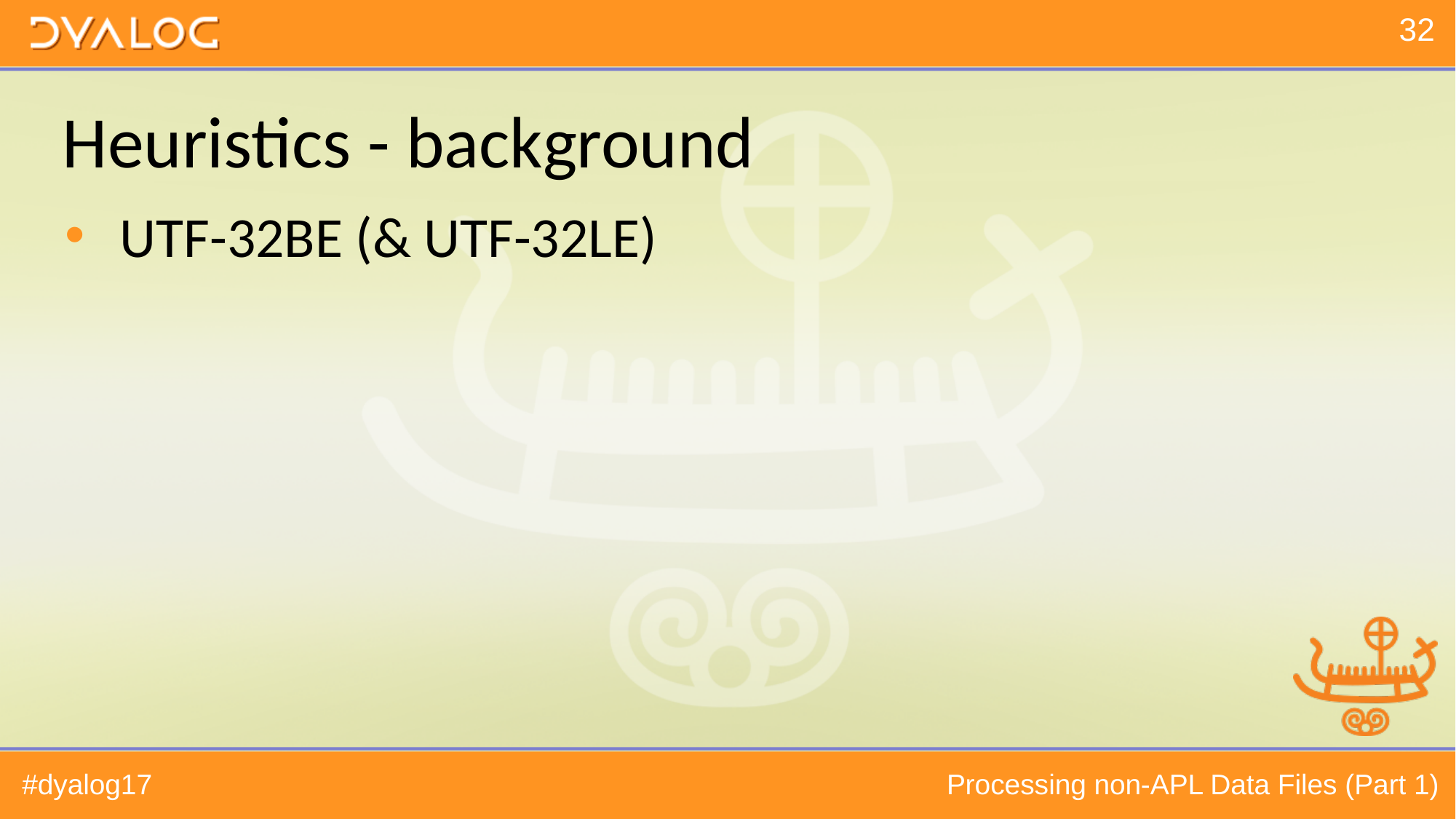

# Heuristics - background

UTF-32BE (& UTF-32LE)